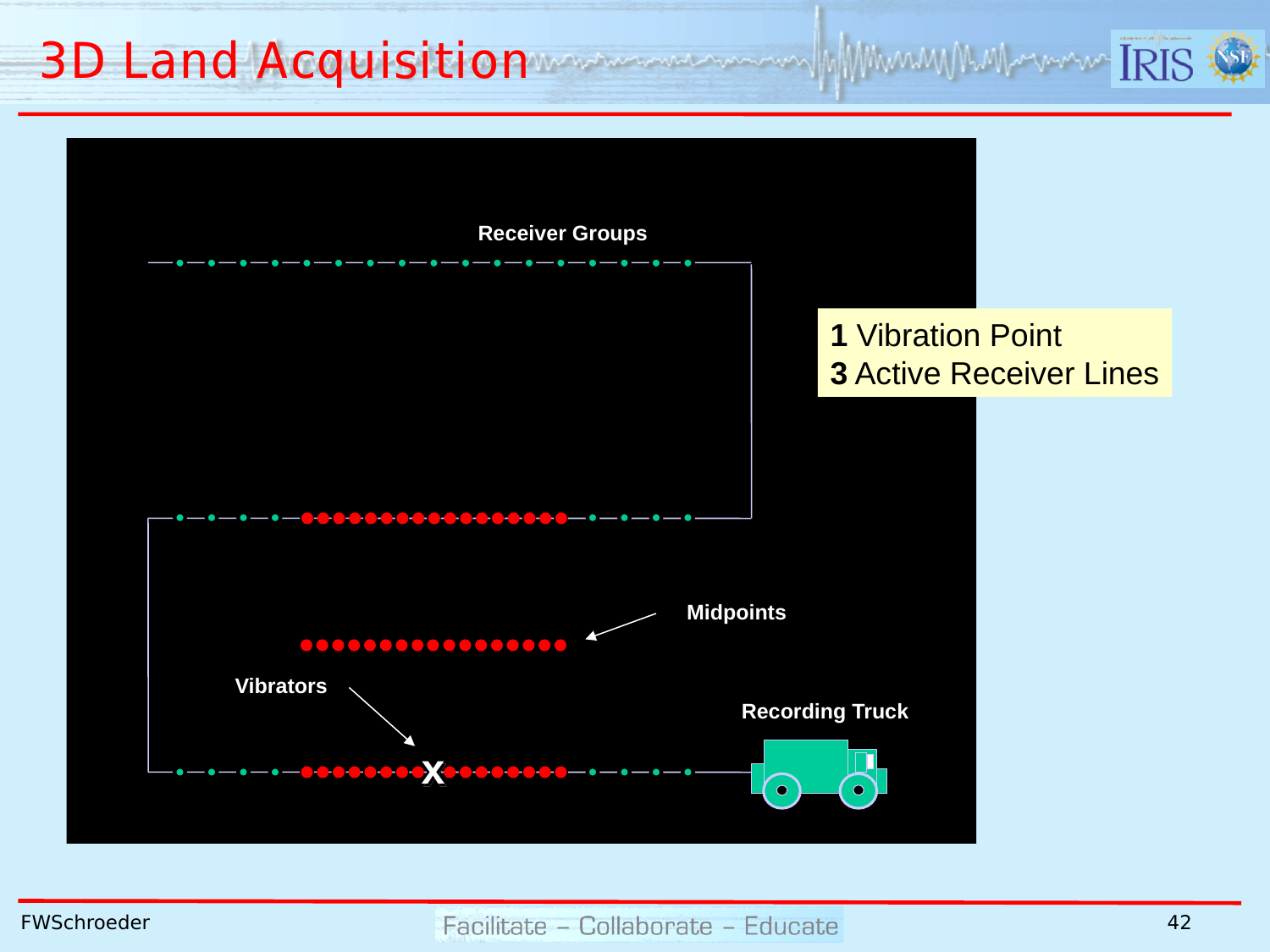

3D Land Acquisition

Receiver Groups

1 Vibration Point
3 Active Receiver Lines

Midpoints

Vibrators

Recording Truck
x